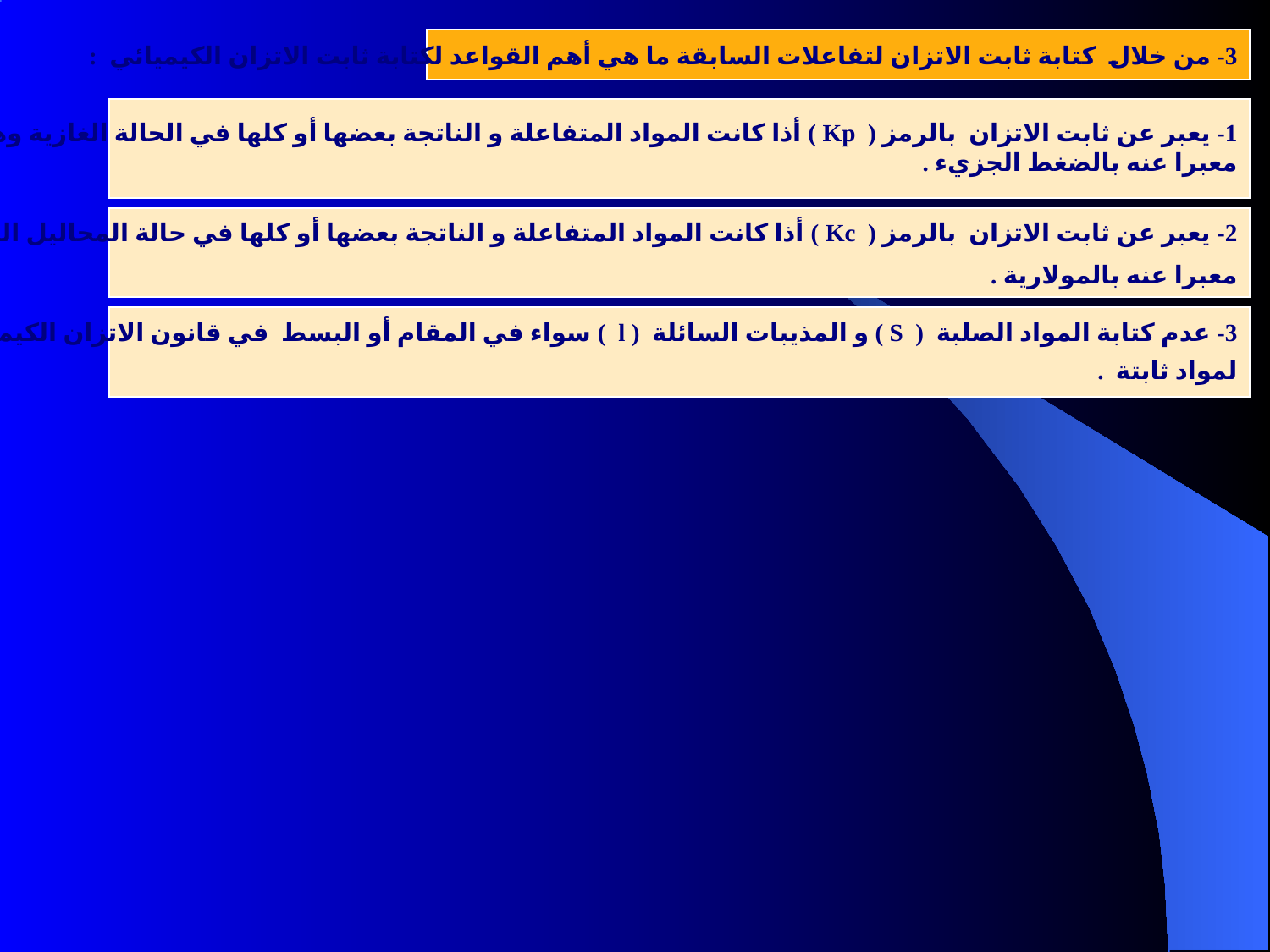

3- من خلال  كتابة ثابت الاتزان لتفاعلات السابقة ما هي أهم القواعد لكتابة ثابت الاتزان الكيميائي  :
1- يعبر عن ثابت الاتزان  بالرمز (  Kp ) أذا كانت المواد المتفاعلة و الناتجة بعضها أو كلها في الحالة الغازية وهذا للدلالة على التركيز  .
معبرا عنه بالضغط الجزيء .

2- يعبر عن ثابت الاتزان  بالرمز (  Kc ) أذا كانت المواد المتفاعلة و الناتجة بعضها أو كلها في حالة المحاليل السائلة  وهذا للدلالة على التركيز

معبرا عنه بالمولارية .
3- عدم كتابة المواد الصلبة  (  S ) و المذيبات السائلة  ( l  ) سواء في المقام أو البسط  في قانون الاتزان الكيميائي  وذلك لان قيم تراكيز هذه ا

لمواد ثابتة  .